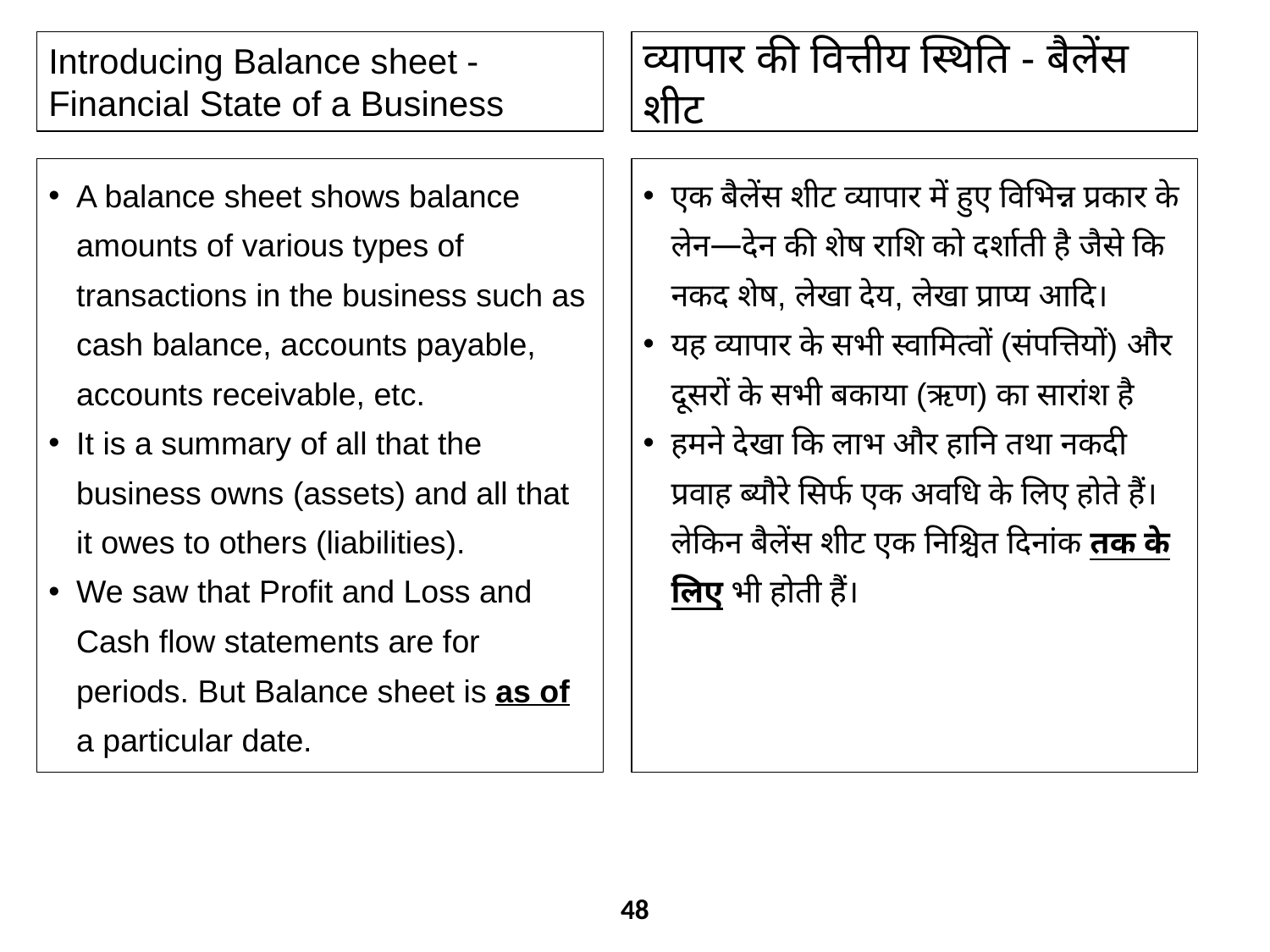

Introducing Balance sheet - Financial State of a Business
व्यापार की वित्तीय स्थिति‍ - बैलेंस शीट
A balance sheet shows balance amounts of various types of transactions in the business such as cash balance, accounts payable, accounts receivable, etc.
It is a summary of all that the business owns (assets) and all that it owes to others (liabilities).
We saw that Profit and Loss and Cash flow statements are for periods. But Balance sheet is as of a particular date.

एक बैलेंस शीट व्यापार में हुए विभिन्न प्रकार के लेन—देन की शेष राशि को दर्शाती है जैसे कि नकद शेष, लेखा देय, लेखा प्राप्य आदि।
यह व्यापार के सभी स्वामित्वों (संपत्तियों) और दूसरों के सभी बकाया (ऋण) का सारांश है
हमने देखा कि लाभ और हानि तथा नकदी प्रवाह ब्यौरे सिर्फ एक अवधि के लिए होते हैं। लेकिन बैलेंस शीट एक निश्चित दिनांक तक के लिए भी होती हैं।

48